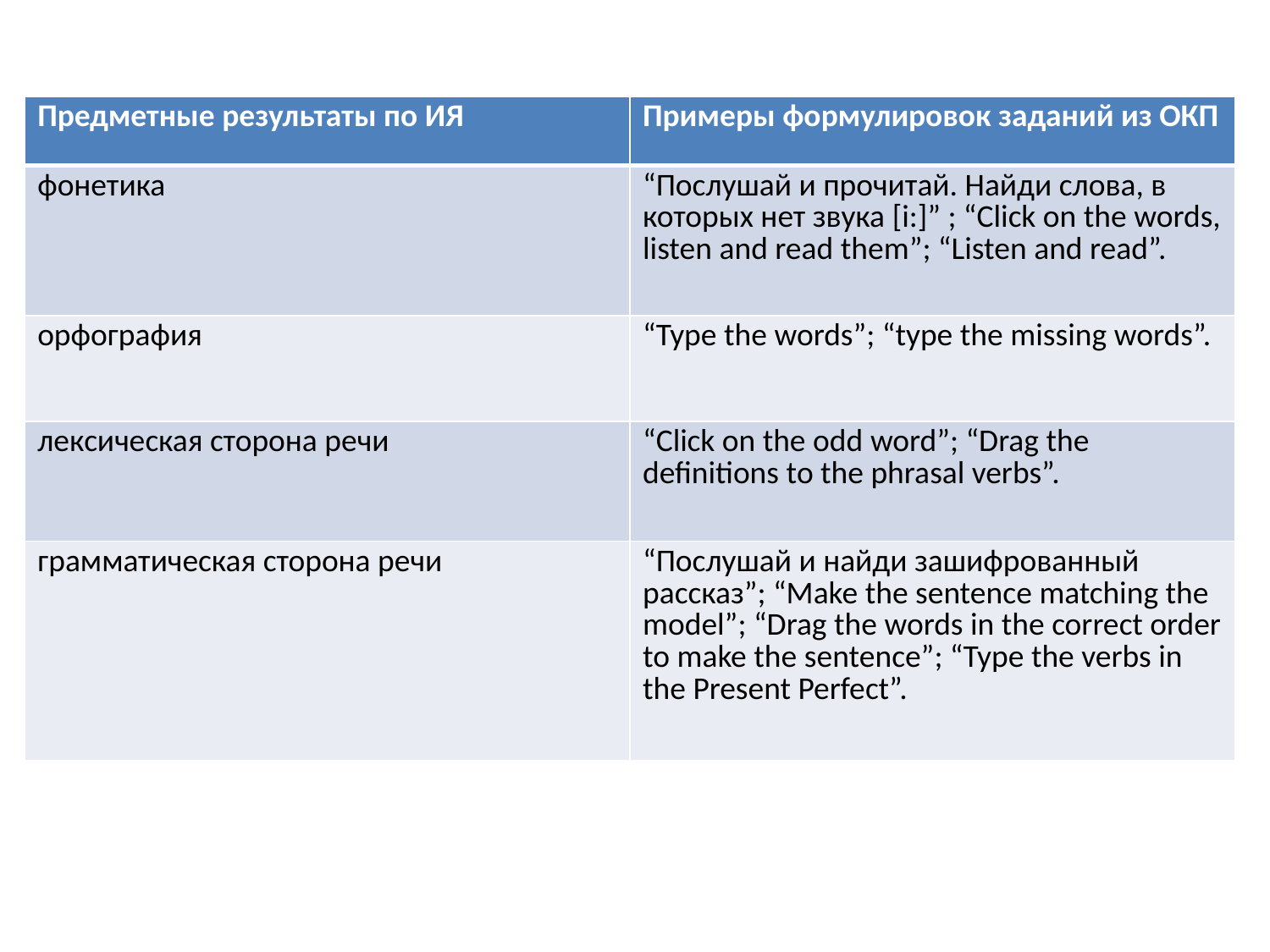

| Предметные результаты по ИЯ | Примеры формулировок заданий из ОКП |
| --- | --- |
| фонетика | “Послушай и прочитай. Найди слова, в которых нет звука [i:]” ; “Click on the words, listen and read them”; “Listen and read”. |
| орфография | “Type the words”; “type the missing words”. |
| лексическая сторона речи | “Click on the odd word”; “Drag the definitions to the phrasal verbs”. |
| грамматическая сторона речи | “Послушай и найди зашифрованный рассказ”; “Make the sentence matching the model”; “Drag the words in the correct order to make the sentence”; “Type the verbs in the Present Perfect”. |